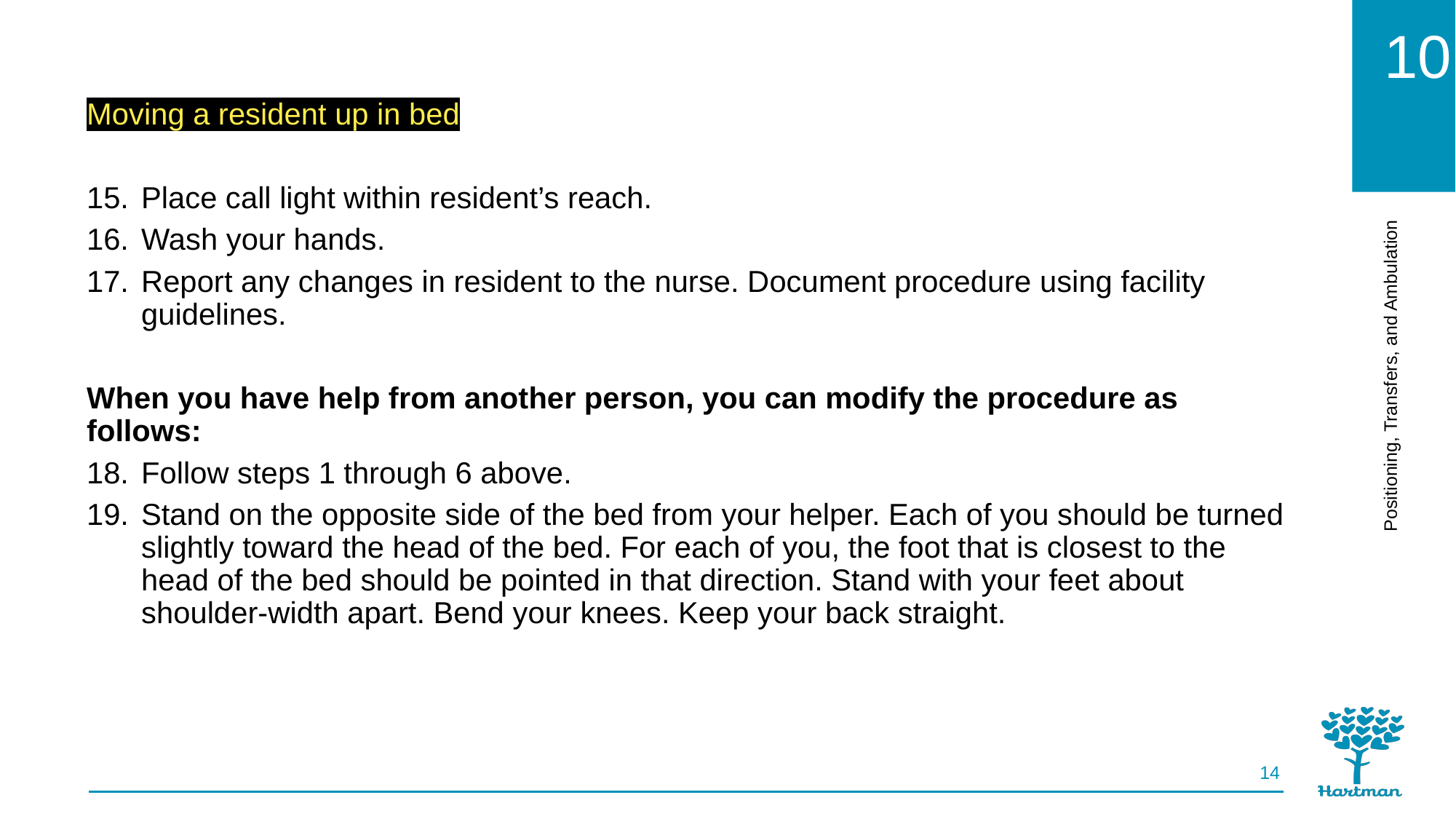

Moving a resident up in bed

Place call light within resident’s reach.
Wash your hands.
Report any changes in resident to the nurse. Document procedure using facility guidelines.

When you have help from another person, you can modify the procedure as follows:
Follow steps 1 through 6 above.
Stand on the opposite side of the bed from your helper. Each of you should be turned slightly toward the head of the bed. For each of you, the foot that is closest to the head of the bed should be pointed in that direction. Stand with your feet about shoulder-width apart. Bend your knees. Keep your back straight.

14